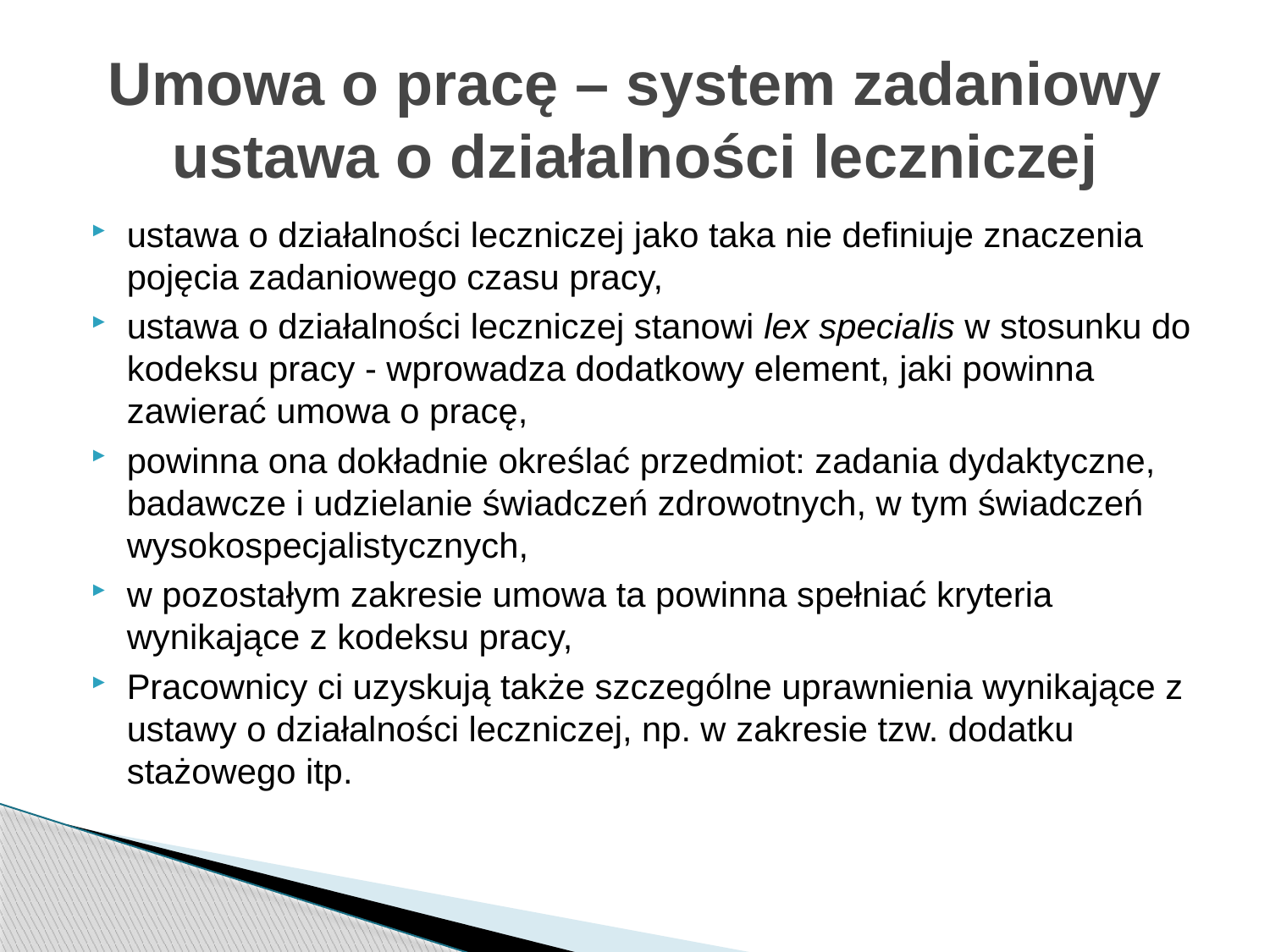

# Umowa o pracę – system zadaniowy ustawa o działalności leczniczej
ustawa o działalności leczniczej jako taka nie definiuje znaczenia pojęcia zadaniowego czasu pracy,
ustawa o działalności leczniczej stanowi lex specialis w stosunku do kodeksu pracy - wprowadza dodatkowy element, jaki powinna zawierać umowa o pracę,
powinna ona dokładnie określać przedmiot: zadania dydaktyczne, badawcze i udzielanie świadczeń zdrowotnych, w tym świadczeń wysokospecjalistycznych,
w pozostałym zakresie umowa ta powinna spełniać kryteria wynikające z kodeksu pracy,
Pracownicy ci uzyskują także szczególne uprawnienia wynikające z ustawy o działalności leczniczej, np. w zakresie tzw. dodatku stażowego itp.